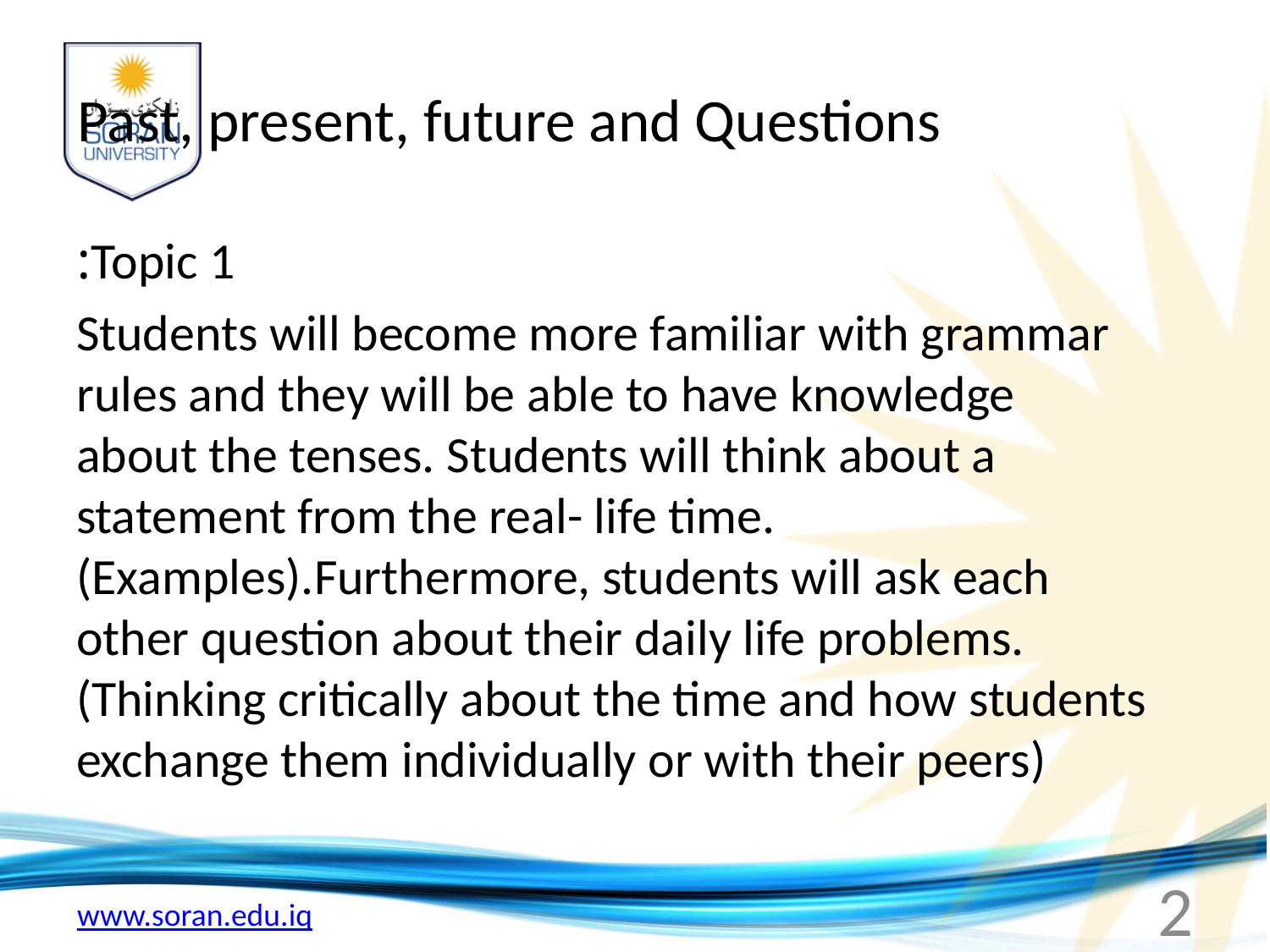

# Past, present, future and Questions
Topic 1:
Students will become more familiar with grammar rules and they will be able to have knowledge about the tenses. Students will think about a statement from the real- life time. (Examples).Furthermore, students will ask each other question about their daily life problems. (Thinking critically about the time and how students exchange them individually or with their peers)
2